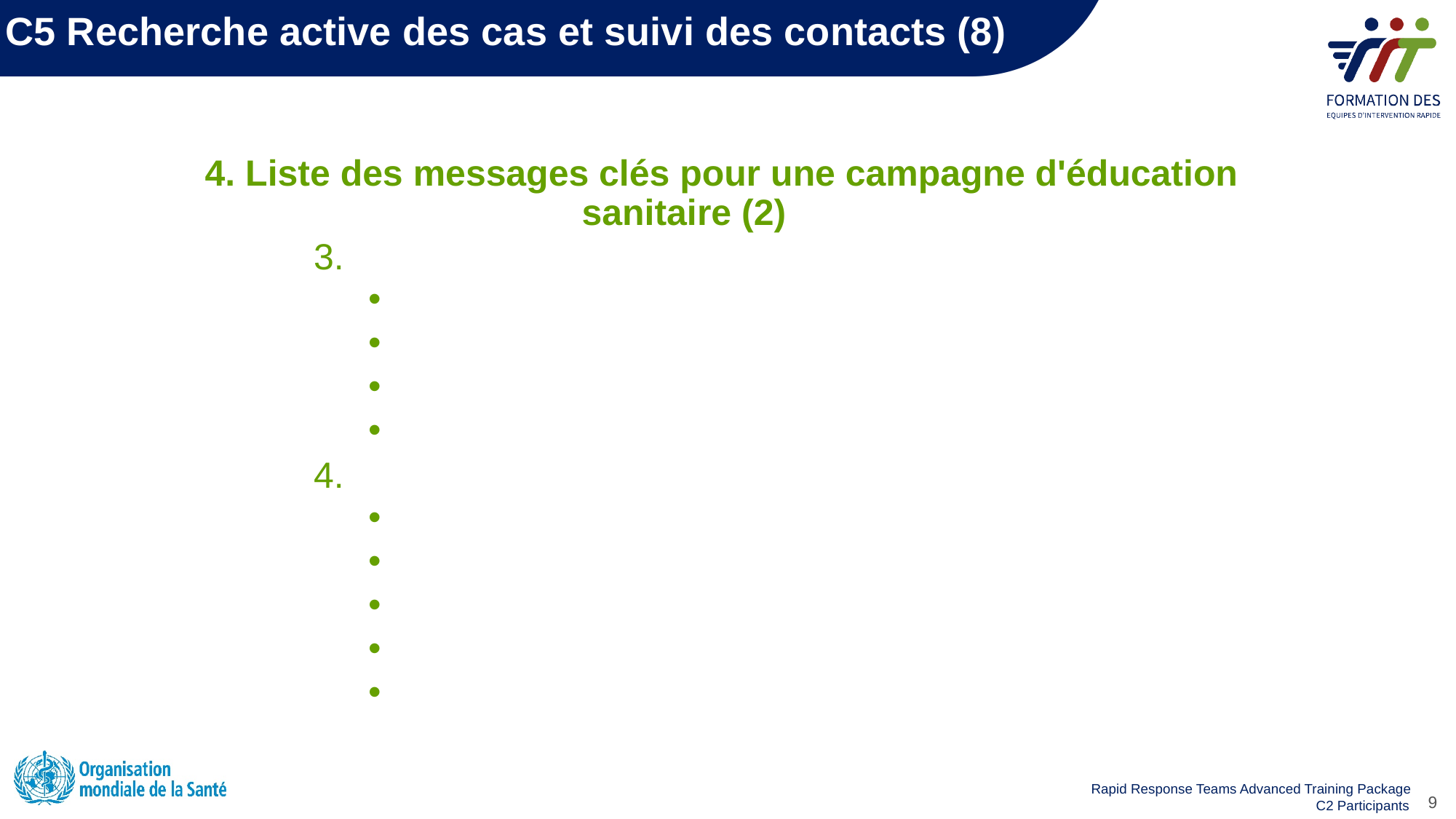

C5 Recherche active des cas et suivi des contacts (8)
4. Liste des messages clés pour une campagne d'éducation sanitaire (2)